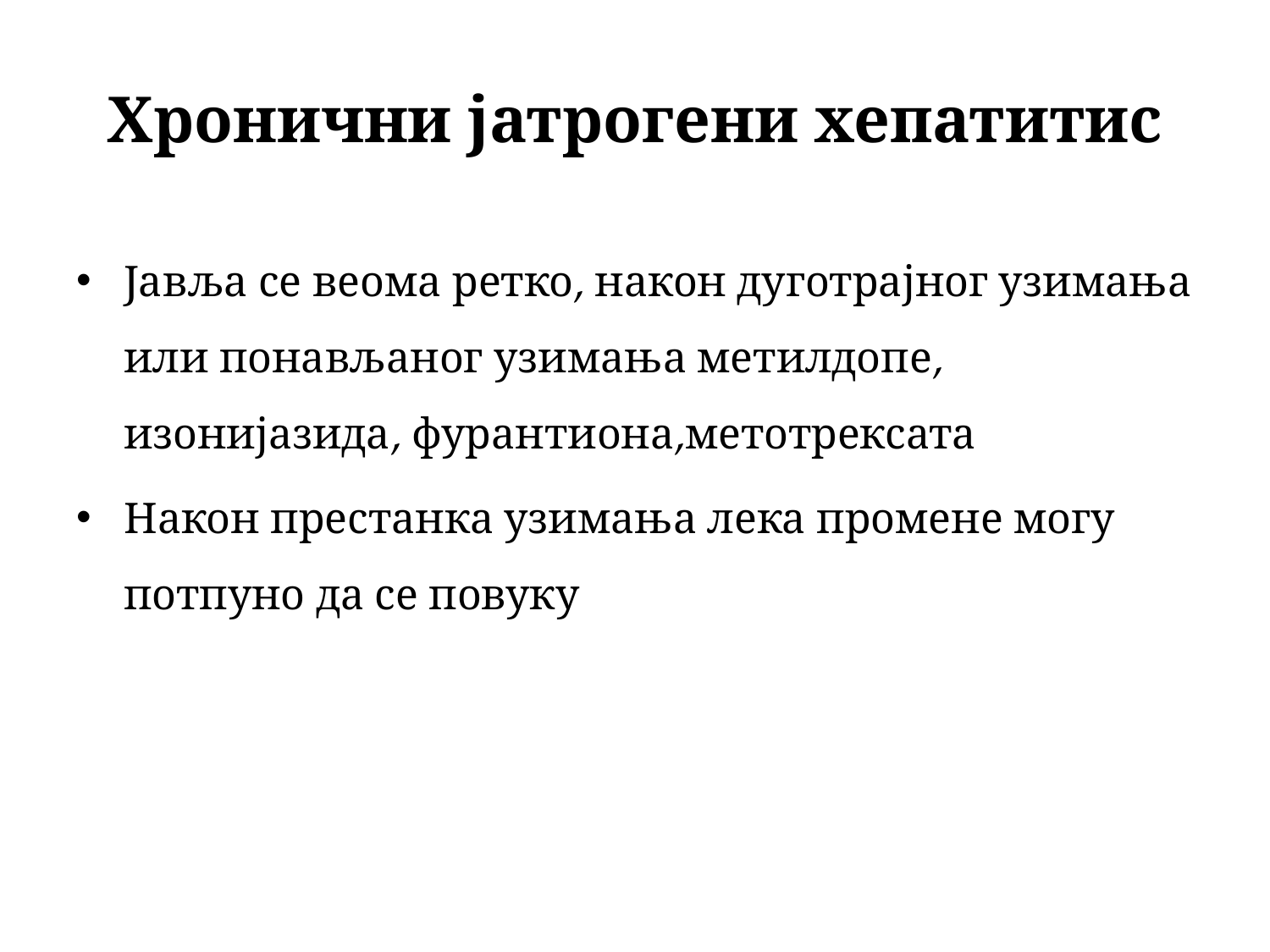

# Хронични јатрогени хепатитис
Јавља се веома ретко, након дуготрајног узимања или понављаног узимања метилдопе, изонијазида, фурантиона,метотрексата
Након престанка узимања лека промене могу потпуно да се повуку